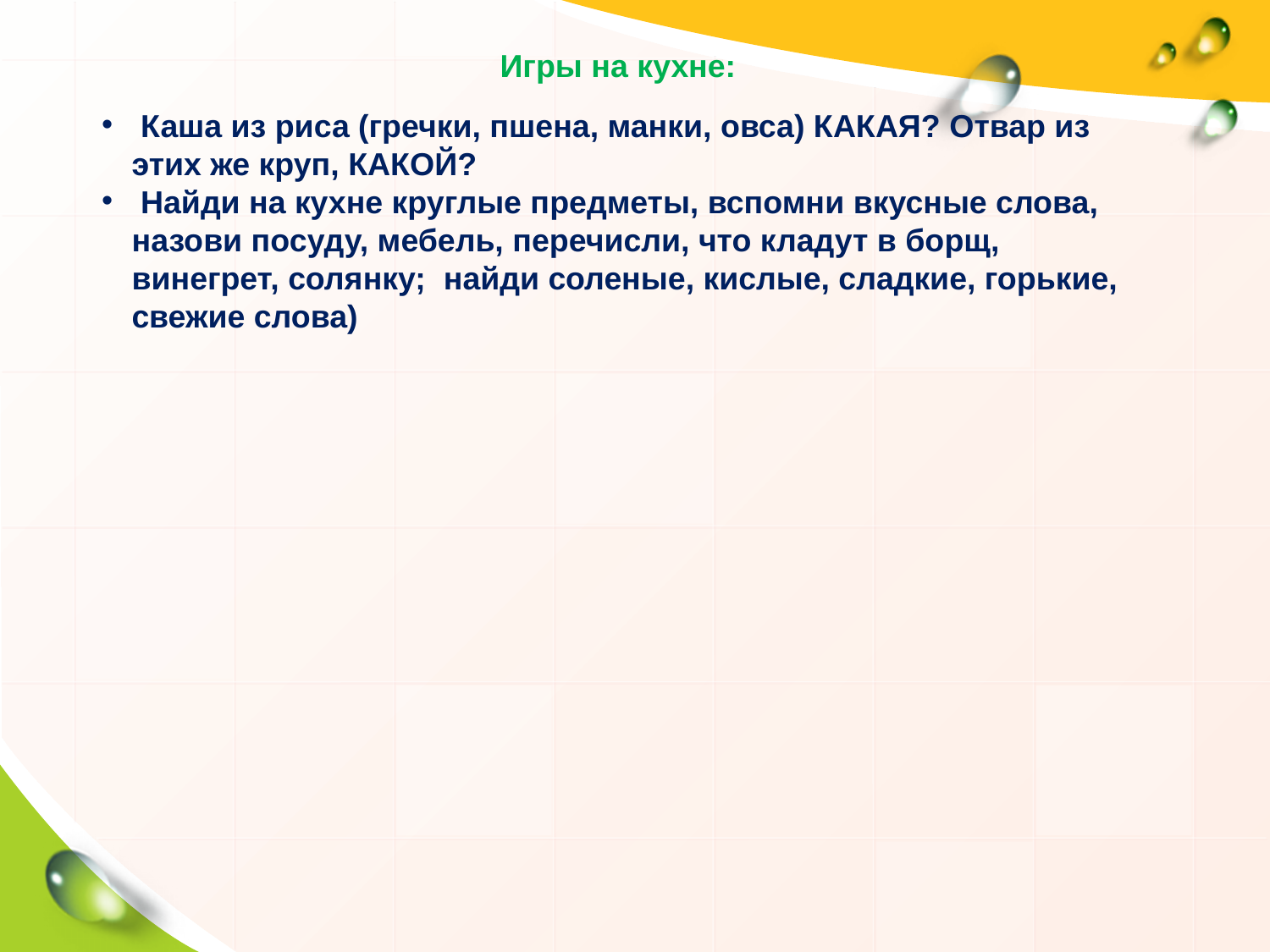

Игры на кухне:
 Каша из риса (гречки, пшена, манки, овса) КАКАЯ? Отвар из этих же круп, КАКОЙ?
 Найди на кухне круглые предметы, вспомни вкусные слова, назови посуду, мебель, перечисли, что кладут в борщ, винегрет, солянку;  найди соленые, кислые, сладкие, горькие, свежие слова)